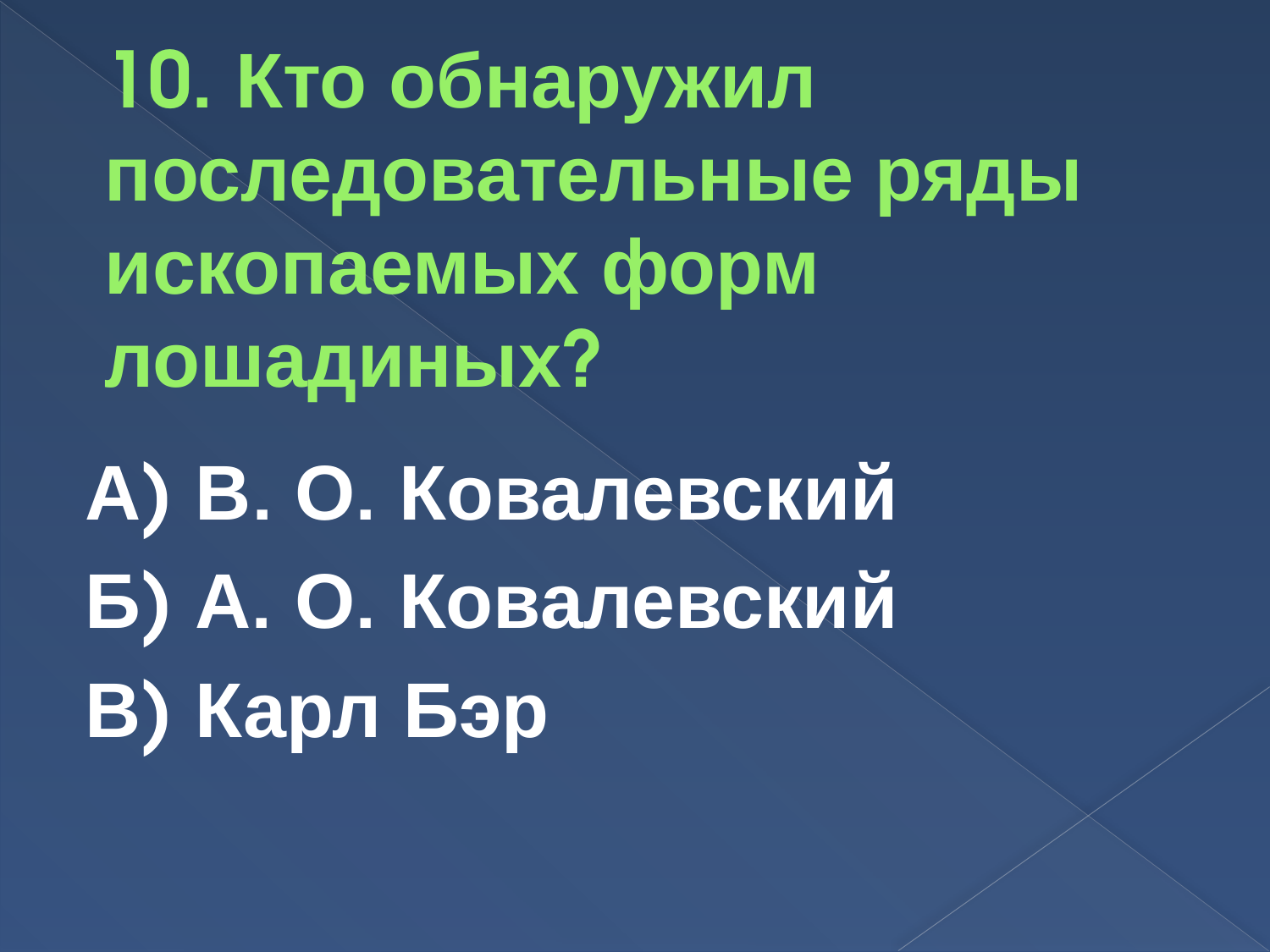

# 10. Кто обнаружил последовательные ряды ископаемых форм лошадиных?
А) В. О. Ковалевский
Б) А. О. Ковалевский
В) Карл Бэр